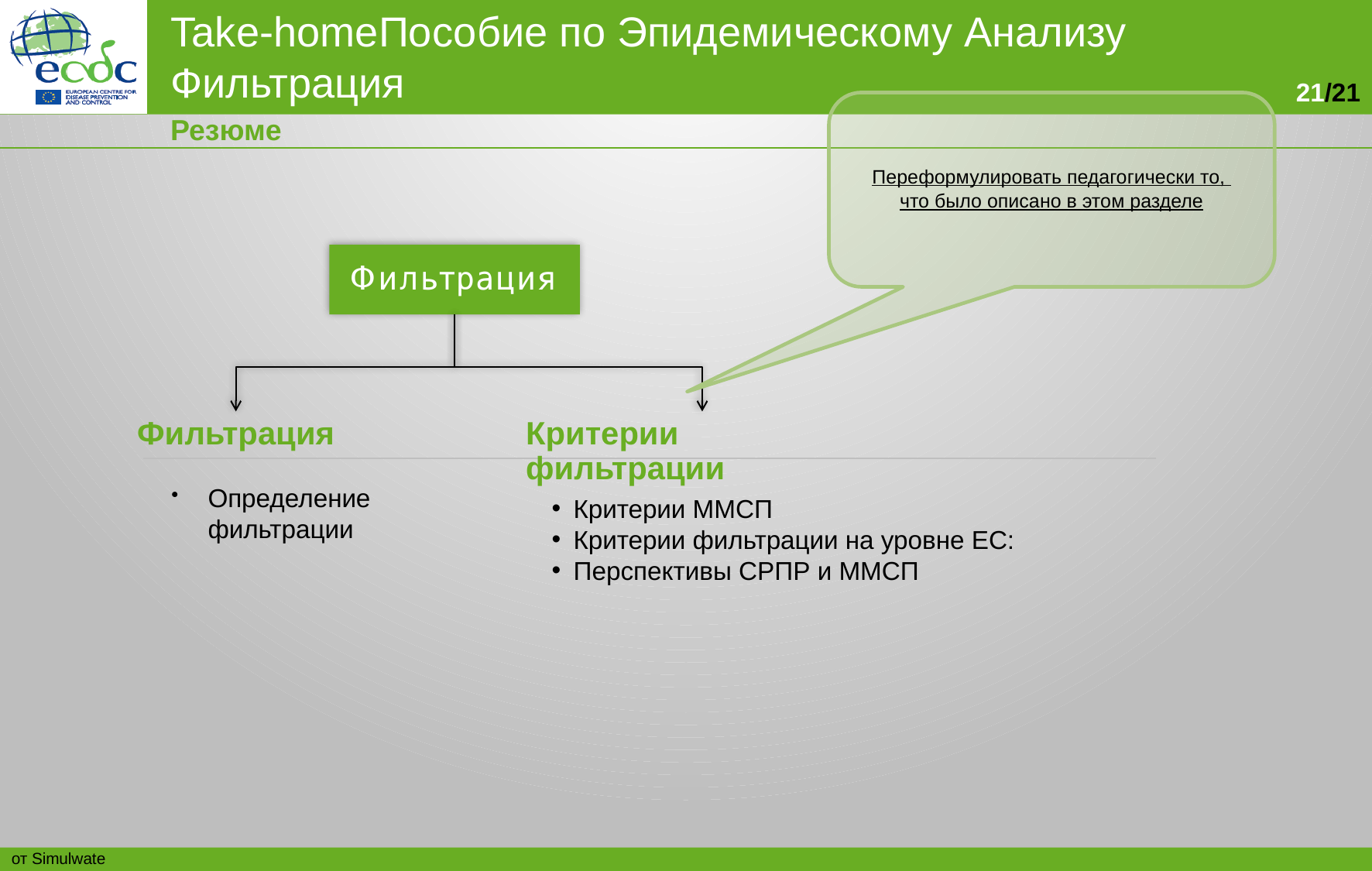

Переформулировать педагогически то,
что было описано в этом разделе
Резюме
Фильтрация
Фильтрация
Критерии фильтрации
Определение фильтрации
Критерии ММСП
Критерии фильтрации на уровне ЕС:
Перспективы СРПР и ММСП